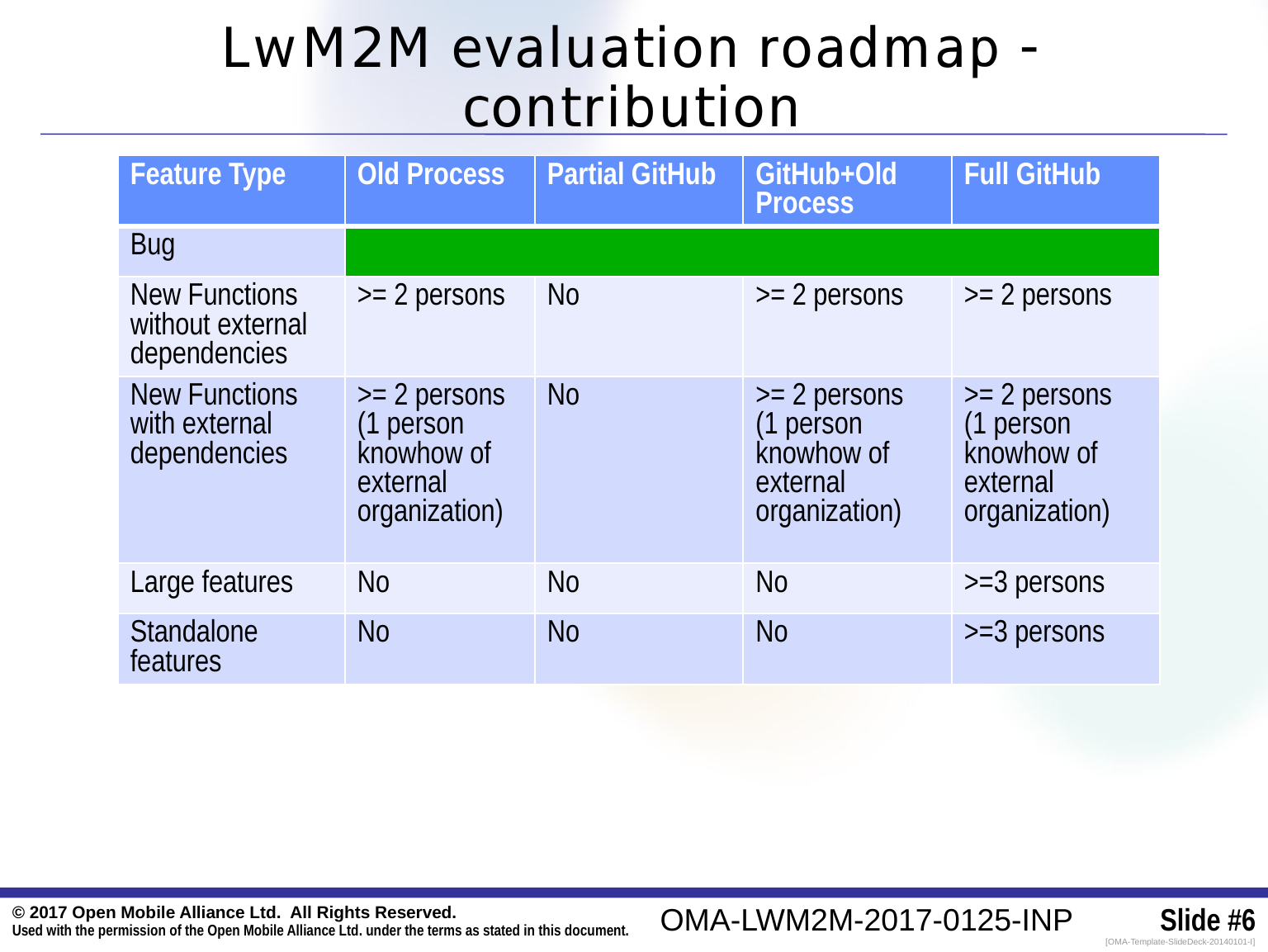

# LwM2M evaluation roadmap - contribution
| Feature Type | Old Process | Partial GitHub | GitHub+Old Process | Full GitHub |
| --- | --- | --- | --- | --- |
| Bug |  |  |  |  |
| New Functions without external dependencies | >= 2 persons | No | >= 2 persons | >= 2 persons |
| New Functions with external dependencies | >= 2 persons (1 person knowhow of external organization) | No | >= 2 persons (1 person knowhow of external organization) | >= 2 persons (1 person knowhow of external organization) |
| Large features | No | No | No | >=3 persons |
| Standalone features | No | No | No | >=3 persons |